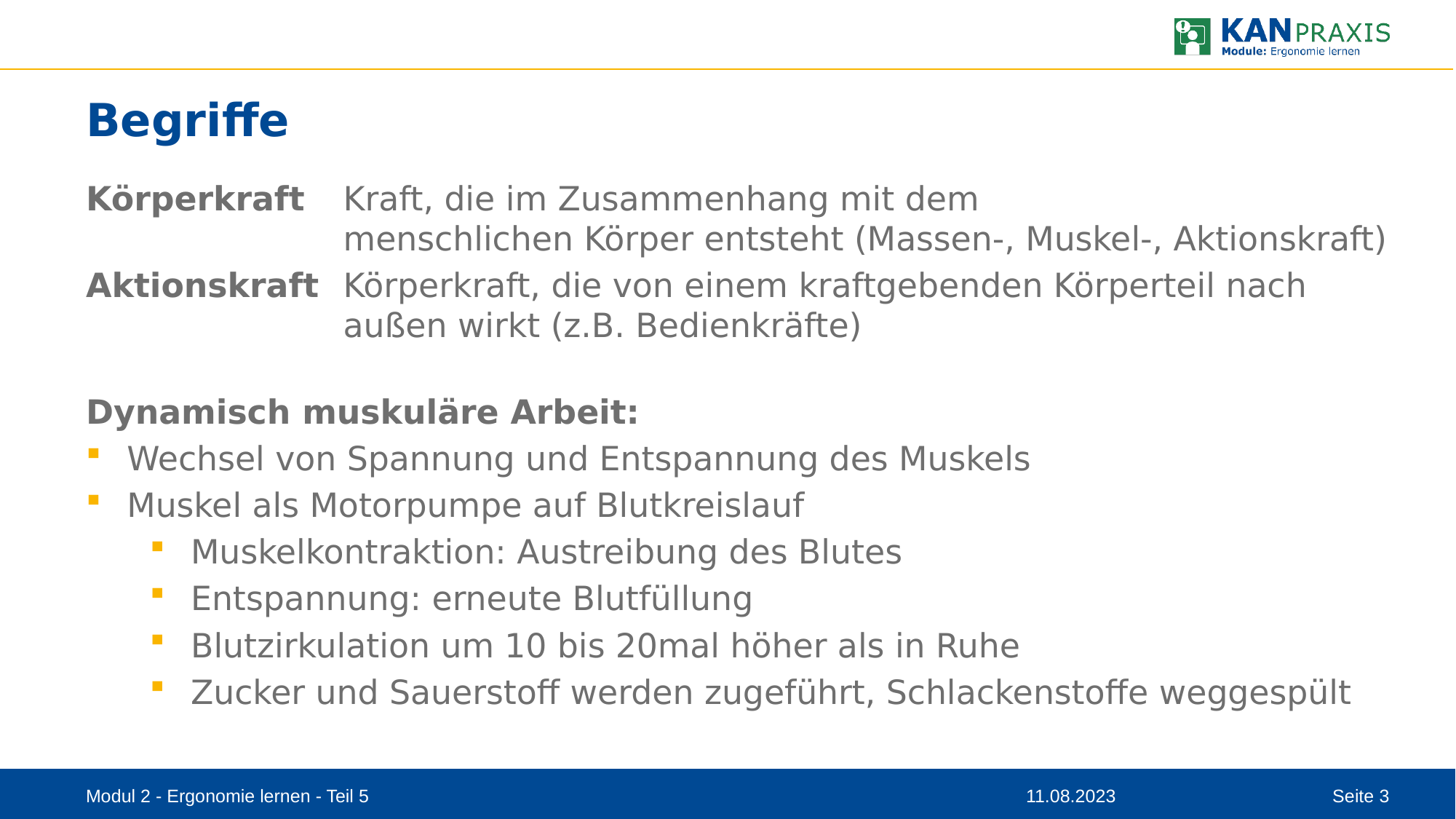

# Begriffe
Körperkraft	Kraft, die im Zusammenhang mit dem
menschlichen Körper entsteht (Massen-, Muskel-, Aktionskraft)
Aktionskraft	Körperkraft, die von einem kraftgebenden Körperteil nach außen wirkt (z.B. Bedienkräfte)
Dynamisch muskuläre Arbeit:
Wechsel von Spannung und Entspannung des Muskels
Muskel als Motorpumpe auf Blutkreislauf
Muskelkontraktion: Austreibung des Blutes
Entspannung: erneute Blutfüllung
Blutzirkulation um 10 bis 20mal höher als in Ruhe
Zucker und Sauerstoff werden zugeführt, Schlackenstoffe weggespült
Modul 2 - Ergonomie lernen - Teil 5
11.08.2023
Seite 3